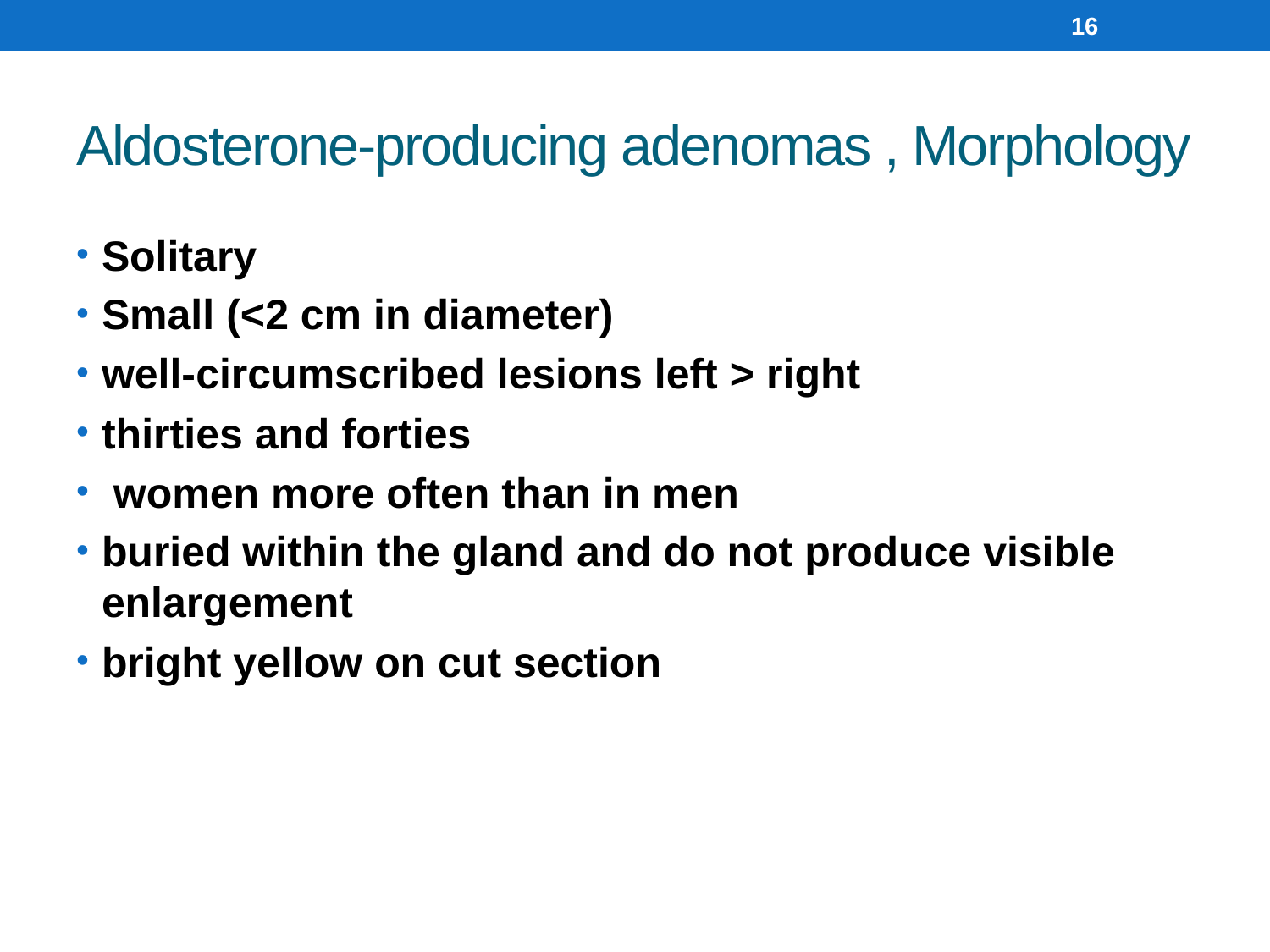

16
# Aldosterone-producing adenomas , Morphology
Solitary
Small (<2 cm in diameter)
well-circumscribed lesions left > right
thirties and forties
 women more often than in men
buried within the gland and do not produce visible enlargement
bright yellow on cut section